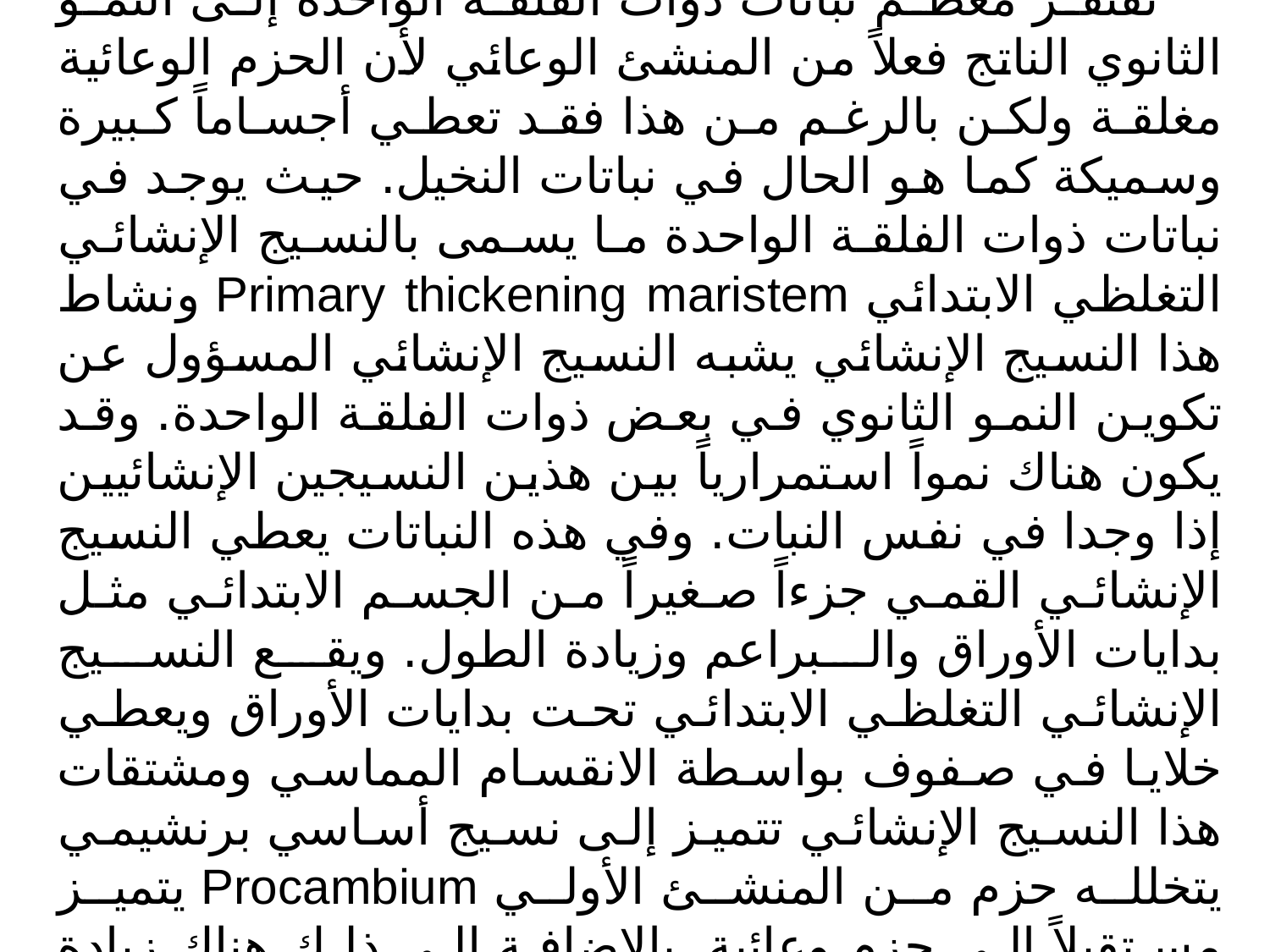

النمو الثانوي الشاذ في نباتات ذوات الفلقة الواحدة
تفتقر معظم نباتات ذوات الفلقة الواحدة إلى النمو الثانوي الناتج فعلاً من المنشئ الوعائي لأن الحزم الوعائية مغلقة ولكن بالرغم من هذا فقد تعطي أجساماً كبيرة وسميكة كما هو الحال في نباتات النخيل. حيث يوجد في نباتات ذوات الفلقة الواحدة ما يسمى بالنسيج الإنشائي التغلظي الابتدائي Primary thickening maristem ونشاط هذا النسيج الإنشائي يشبه النسيج الإنشائي المسؤول عن تكوين النمو الثانوي في بعض ذوات الفلقة الواحدة. وقد يكون هناك نمواً استمرارياً بين هذين النسيجين الإنشائيين إذا وجدا في نفس النبات. وفي هذه النباتات يعطي النسيج الإنشائي القمي جزءاً صغيراً من الجسم الابتدائي مثل بدايات الأوراق والبراعم وزيادة الطول. ويقع النسيج الإنشائي التغلظي الابتدائي تحت بدايات الأوراق ويعطي خلايا في صفوف بواسطة الانقسام المماسي ومشتقات هذا النسيج الإنشائي تتميز إلى نسيج أساسي برنشيمي يتخلله حزم من المنشئ الأولي Procambium يتميز مستقبلاً إلى حزم وعائية. بالإضافة إلى ذلك هناك زيادة في السمك نتيجة لانقسام واستطالة البرنشيمة الأساسية. وتستطيل السلاميات بعد أن يصبح المحور عريضاً ( شكل 107 ).